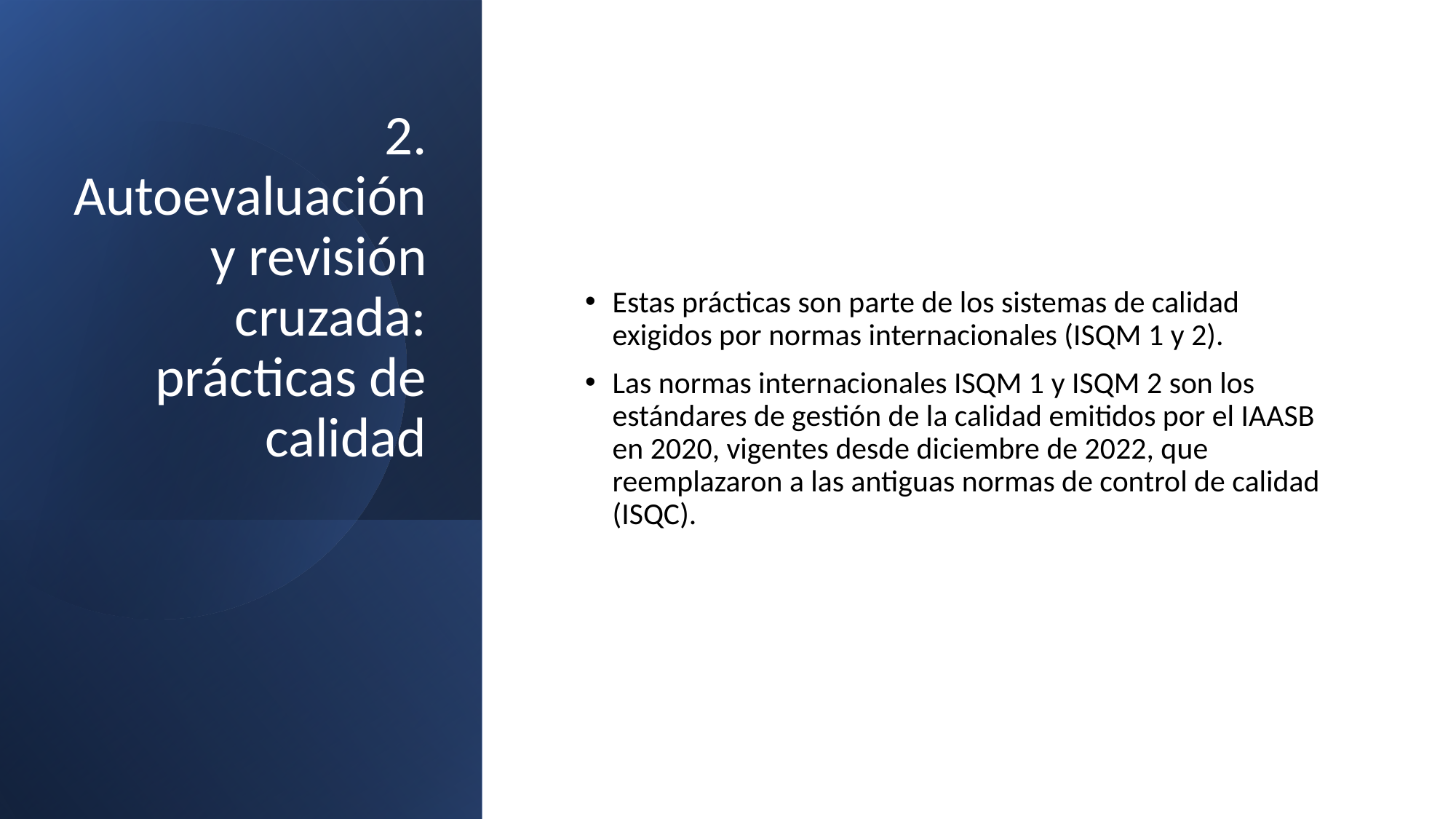

# 2. Autoevaluación y revisión cruzada: prácticas de calidad
Estas prácticas son parte de los sistemas de calidad exigidos por normas internacionales (ISQM 1 y 2).
Las normas internacionales ISQM 1 y ISQM 2 son los estándares de gestión de la calidad emitidos por el IAASB en 2020, vigentes desde diciembre de 2022, que reemplazaron a las antiguas normas de control de calidad (ISQC).